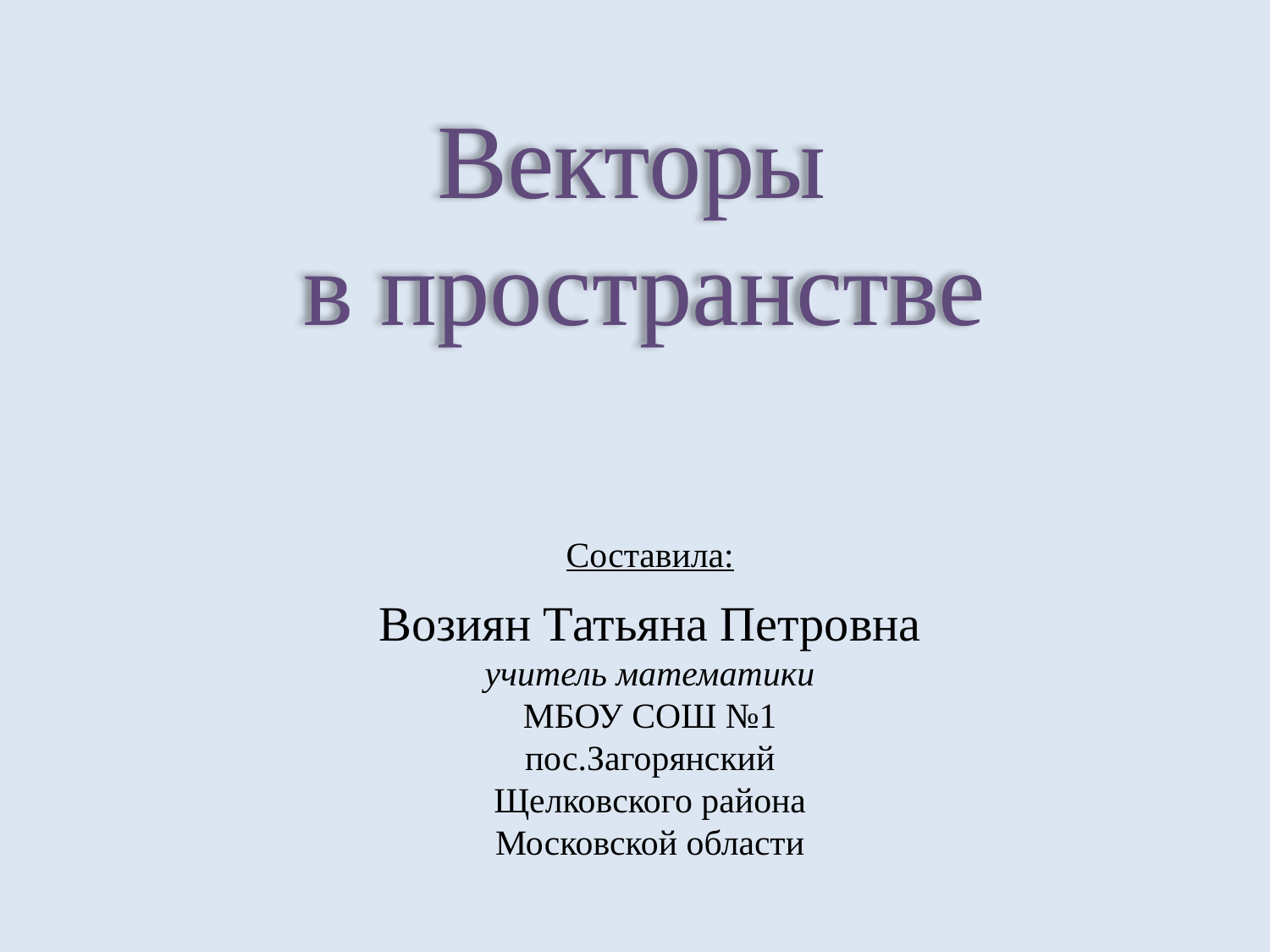

Векторы
в пространстве
Составила:

Возиян Татьяна Петровна
учитель математики
МБОУ СОШ №1
пос.Загорянский
Щелковского района
Московской области